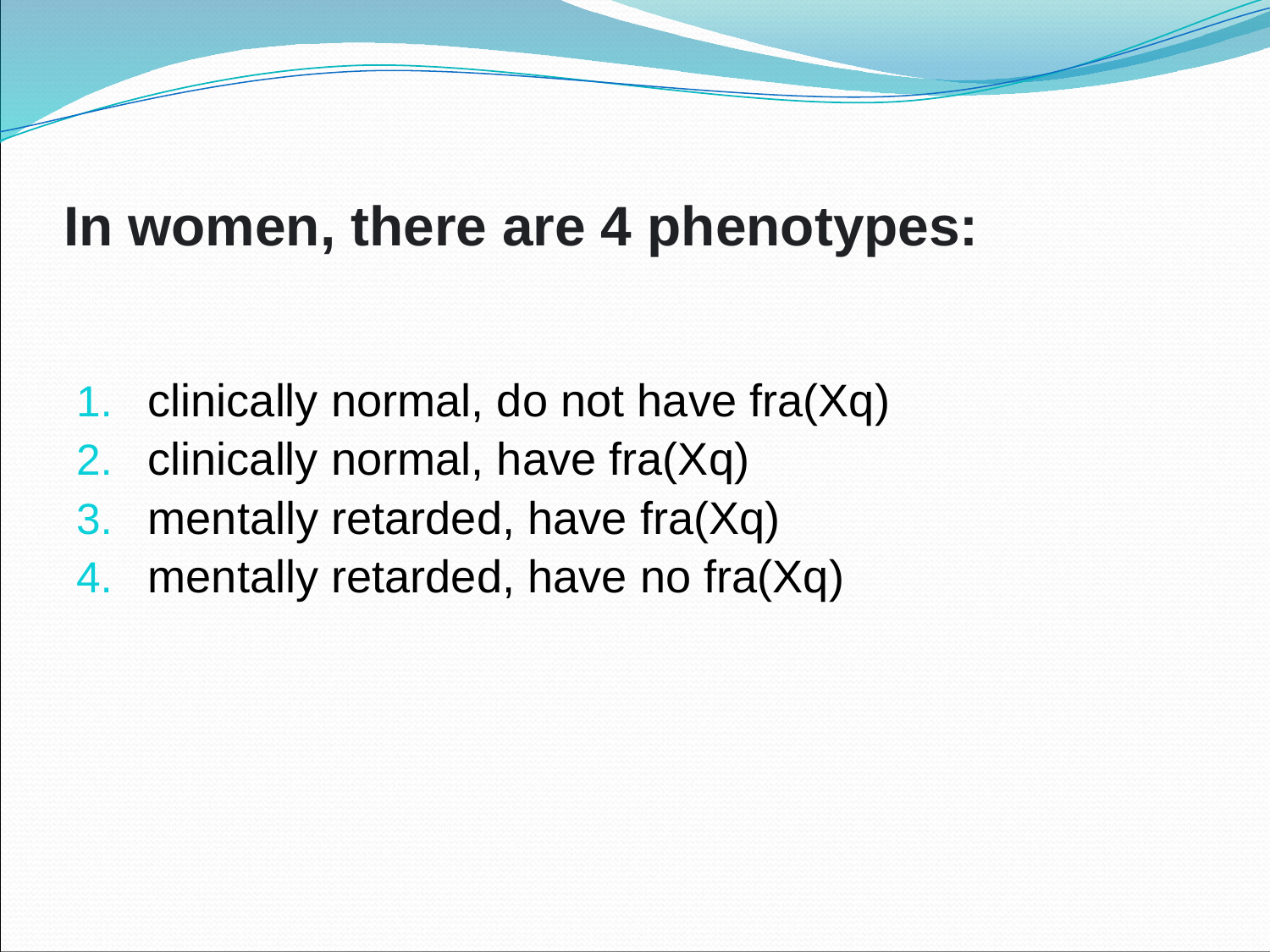

# In women, there are 4 phenotypes:

clinically normal, do not have fra(Xq)
clinically normal, have fra(Xq)
mentally retarded, have fra(Xq)
mentally retarded, have no fra(Xq)